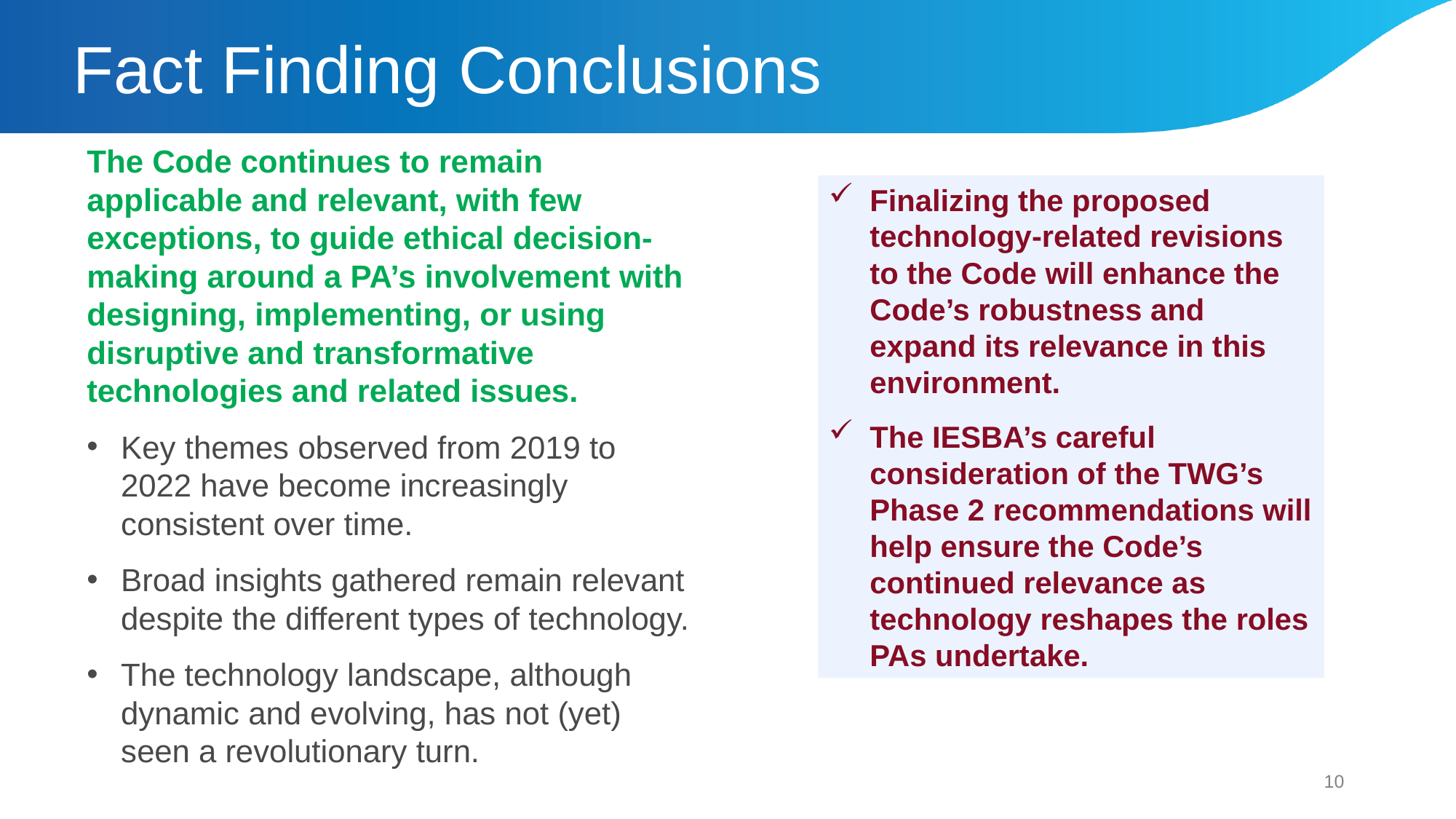

# Fact Finding Conclusions
The Code continues to remain applicable and relevant, with few exceptions, to guide ethical decision-making around a PA’s involvement with designing, implementing, or using disruptive and transformative technologies and related issues.
Key themes observed from 2019 to 2022 have become increasingly consistent over time.
Broad insights gathered remain relevant despite the different types of technology.
The technology landscape, although dynamic and evolving, has not (yet) seen a revolutionary turn.

Finalizing the proposed technology-related revisions to the Code will enhance the Code’s robustness and expand its relevance in this environment.
The IESBA’s careful consideration of the TWG’s Phase 2 recommendations will help ensure the Code’s continued relevance as technology reshapes the roles PAs undertake.
10